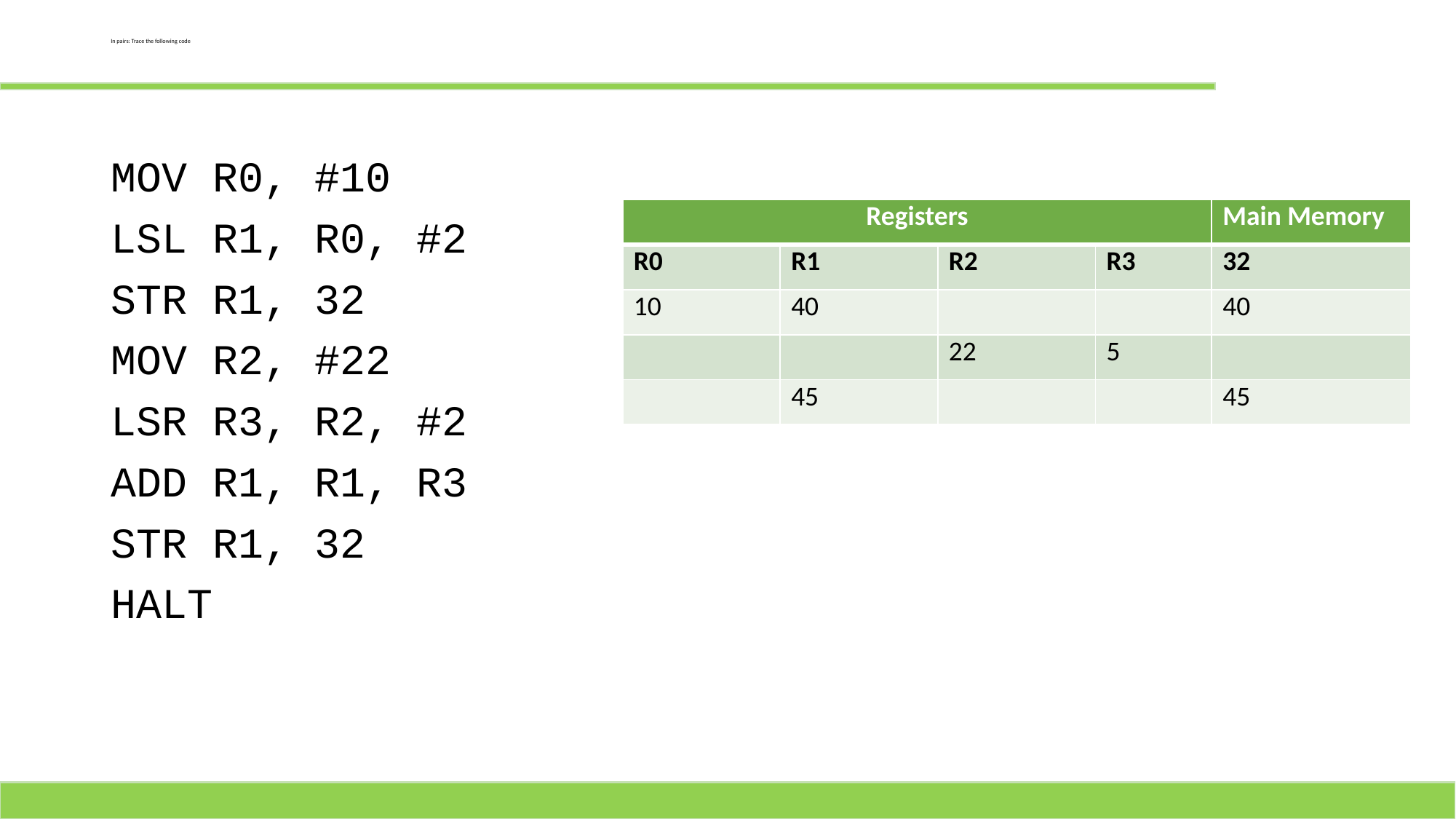

# In pairs: Trace the following code
MOV R0, #10
LSL R1, R0, #2
STR R1, 32
MOV R2, #22
LSR R3, R2, #2
ADD R1, R1, R3
STR R1, 32
HALT
| Registers |  |  |  | Main Memory |
| --- | --- | --- | --- | --- |
| R0 | R1 | R2 | R3 | 32 |
| 10 | 40 |  |  | 40 |
|  |  | 22 | 5 |  |
|  | 45 |  |  | 45 |